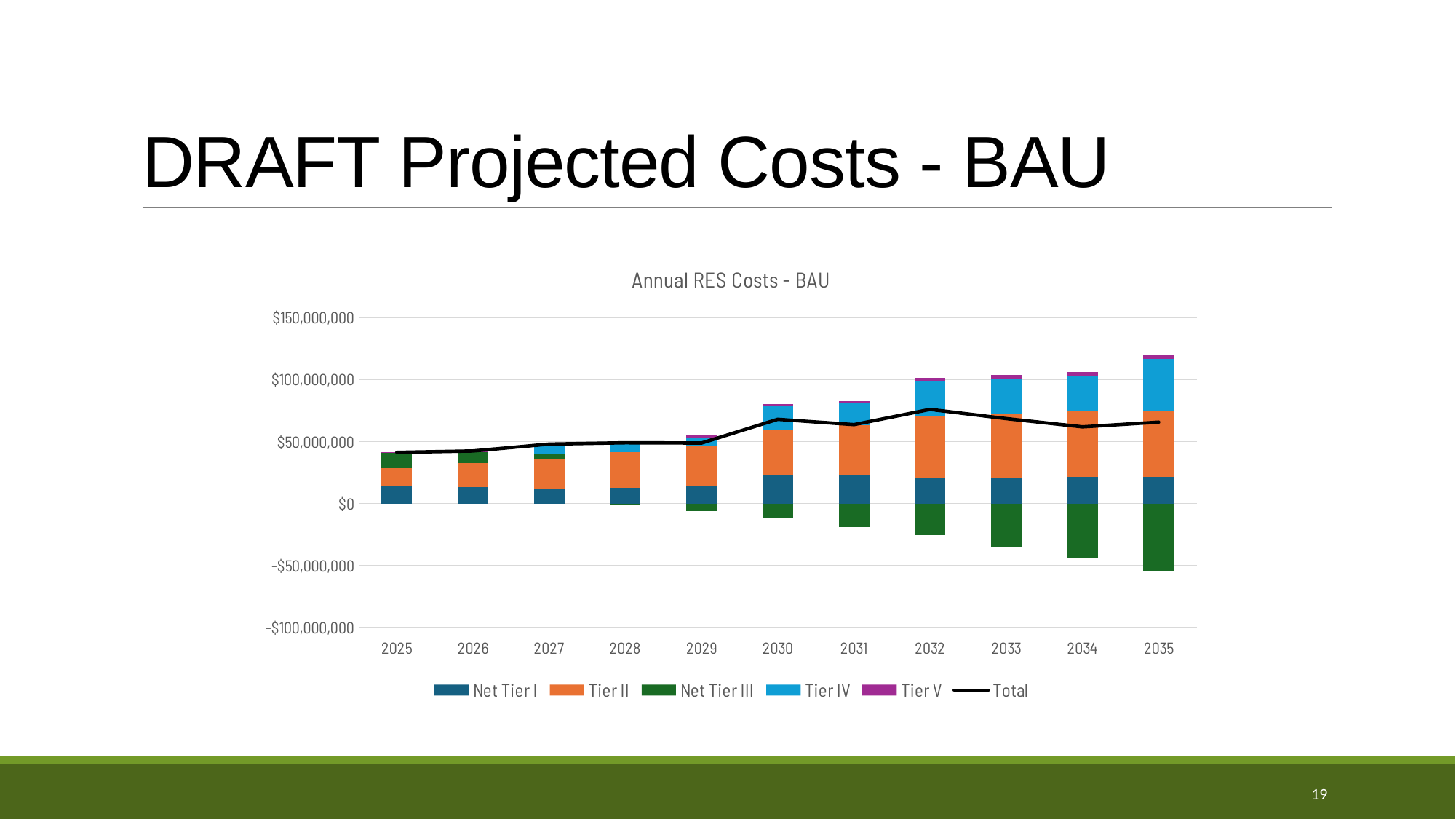

# DRAFT Projected Costs - BAU

### Chart: Annual RES Costs - BAU

| Category | Net Tier I | Tier II | Net Tier III | Tier IV | Tier V | Total |
|---|---|---|---|---|---|---|
| 2025 | 13597563.936342297 | 14664836.028007418 | 12361790.4081997 | 0.0 | 604082.8081261637 | 41228273.18067558 |
| 2026 | 13093149.879816234 | 19676141.7408888 | 8677919.615027783 | 0.0 | 941596.10221973 | 42388807.33795255 |
| 2027 | 11576565.344787147 | 24086164.0068375 | 4374630.379623182 | 6645939.752742512 | 1208990.6134855943 | 47892290.09747594 |
| 2028 | 12452878.795287648 | 28904994.995377447 | -532992.3815008663 | 6648513.436142101 | 1507822.010160658 | 48981216.85546699 |
| 2029 | 14171366.918608714 | 32658487.679333974 | -6101884.192488056 | 6440267.6609963 | 1597429.9978332806 | 48765668.06428422 |
| 2030 | 22773834.038724903 | 36928925.92782149 | -12038634.623013634 | 18460541.189508904 | 1753973.8207241716 | 67878640.35376583 |
| 2031 | 22558375.310004205 | 40292558.30054278 | -19069856.92329491 | 17906477.820240527 | 1894688.773788835 | 63582243.281281434 |
| 2032 | 20528932.47745746 | 49997014.72741003 | -25449235.111318357 | 28378973.985198457 | 2378329.648081082 | 75834015.72682868 |
| 2033 | 20807416.44911014 | 51250550.09472254 | -35054555.07910773 | 28766425.388837487 | 2659839.5922717364 | 68429676.44583416 |
| 2034 | 21391351.271243308 | 52622900.47206974 | -44426532.0195912 | 29211294.319247425 | 2983067.296689944 | 61782081.339659214 |
| 2035 | 21191087.289367057 | 53715700.91162284 | -54084814.705189206 | 41445298.890594706 | 3312999.8347576554 | 65580272.22115306 |
19